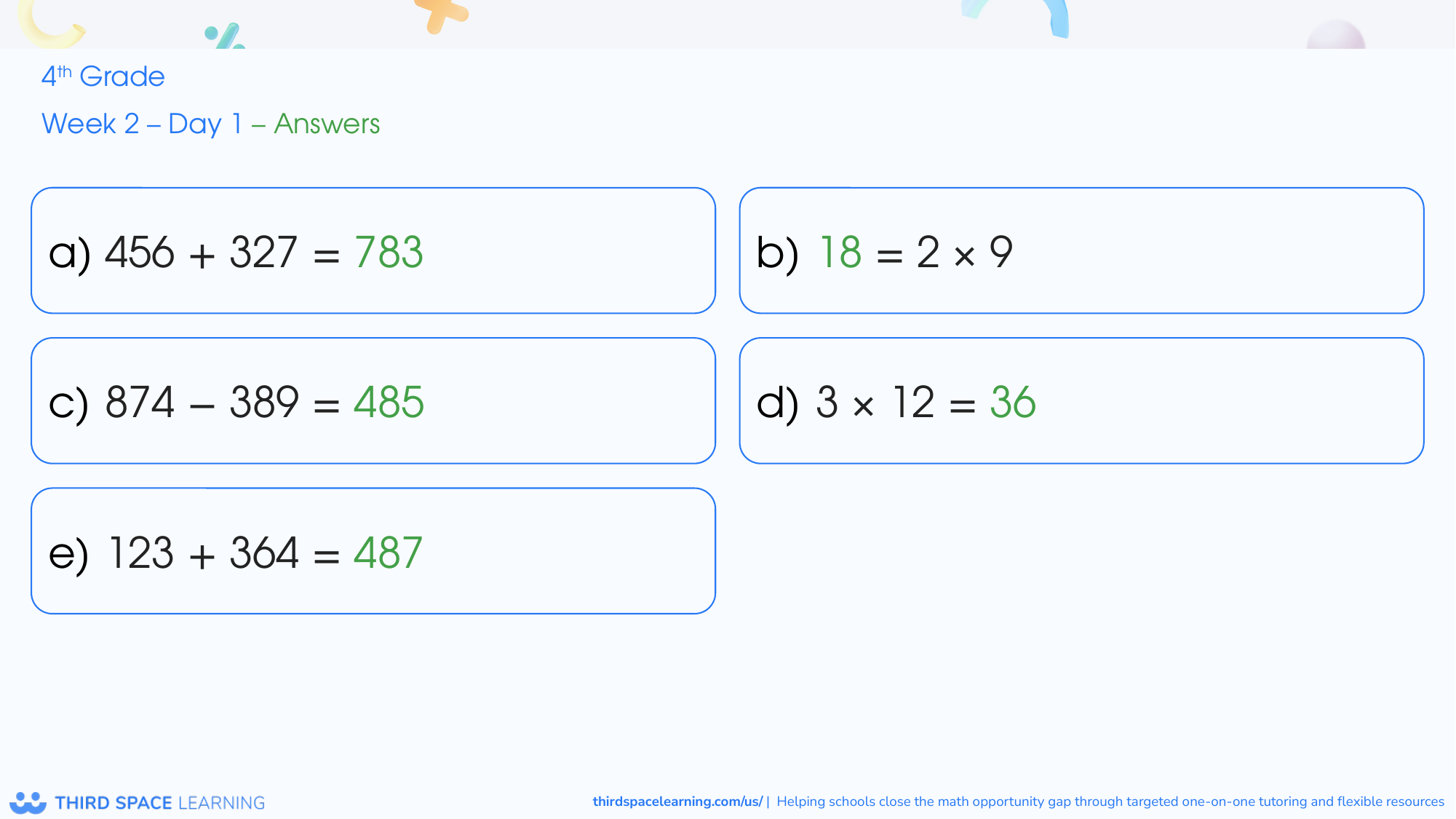

4th Grade
Week 2 – Day 1 – Answers
456 + 327 = 783
18 = 2 × 9
874 − 389 = 485
3 × 12 = 36
123 + 364 = 487